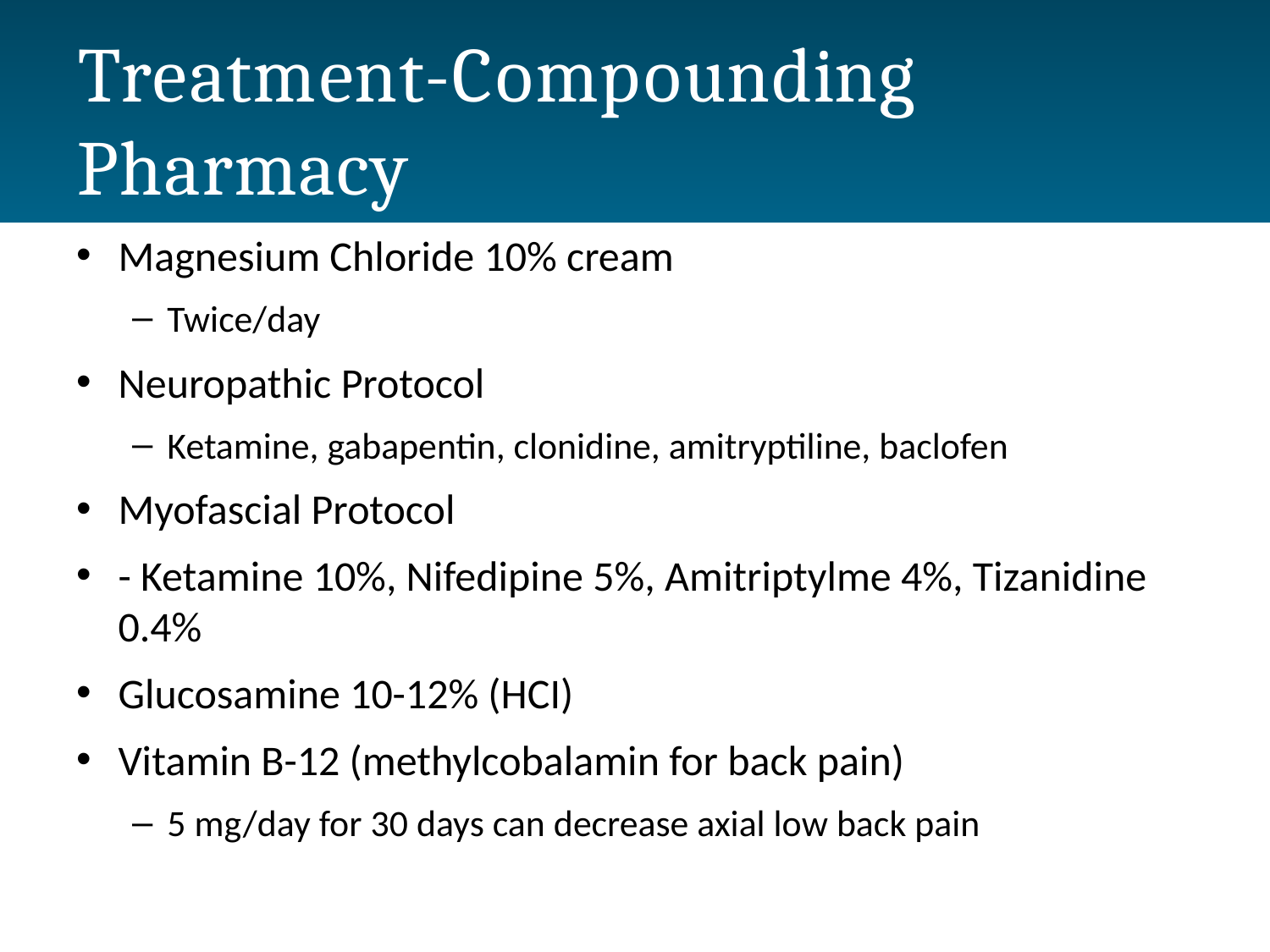

# Treatment-Compounding Pharmacy
Magnesium Chloride 10% cream
Twice/day
Neuropathic Protocol
Ketamine, gabapentin, clonidine, amitryptiline, baclofen
Myofascial Protocol
- Ketamine 10%, Nifedipine 5%, Amitriptylme 4%, Tizanidine 0.4%
Glucosamine 10-12% (HCI)
Vitamin B-12 (methylcobalamin for back pain)
5 mg/day for 30 days can decrease axial low back pain